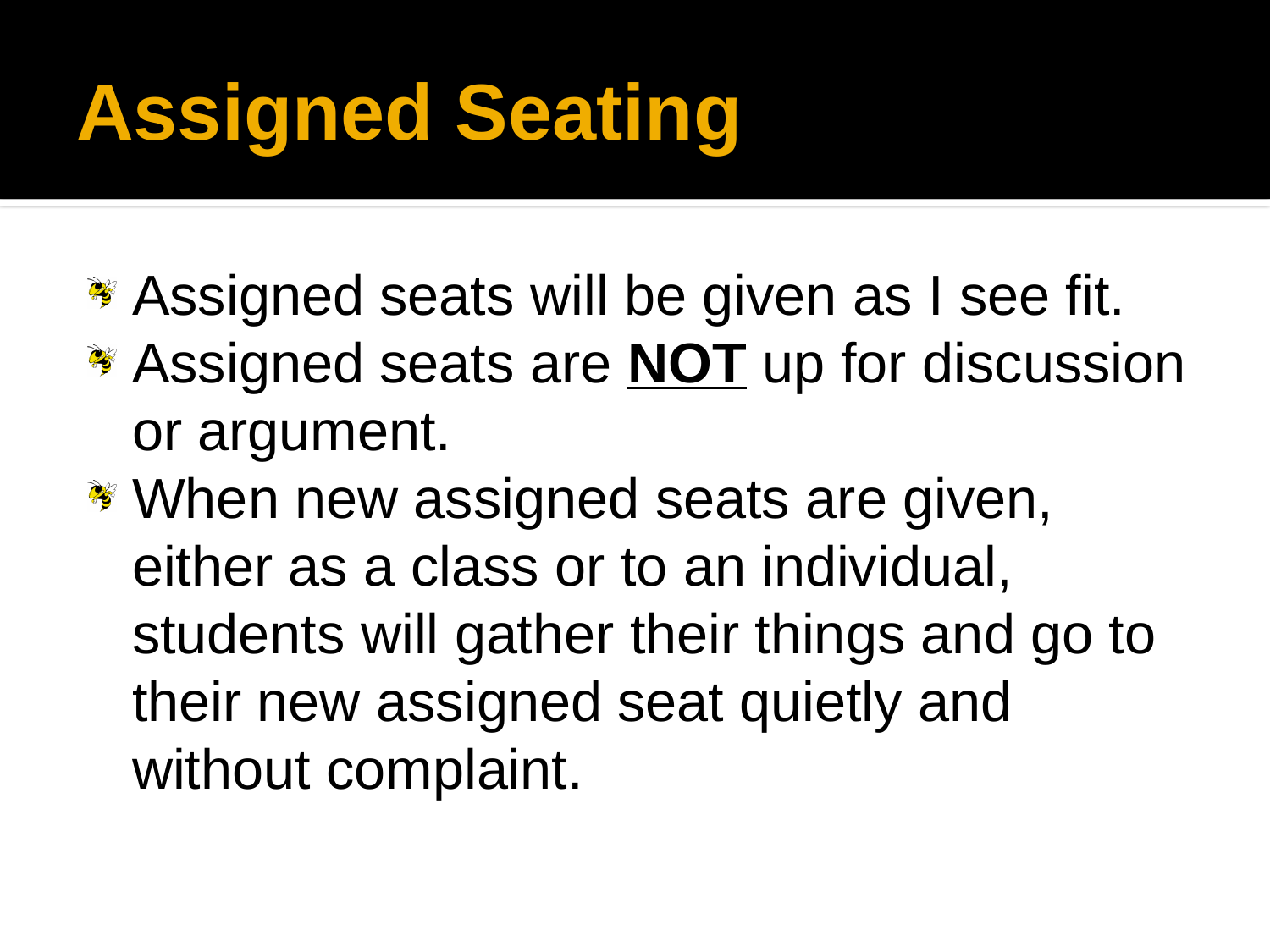

# Assigned Seating
Assigned seats will be given as I see fit.
Assigned seats are NOT up for discussion or argument.
When new assigned seats are given, either as a class or to an individual, students will gather their things and go to their new assigned seat quietly and without complaint.